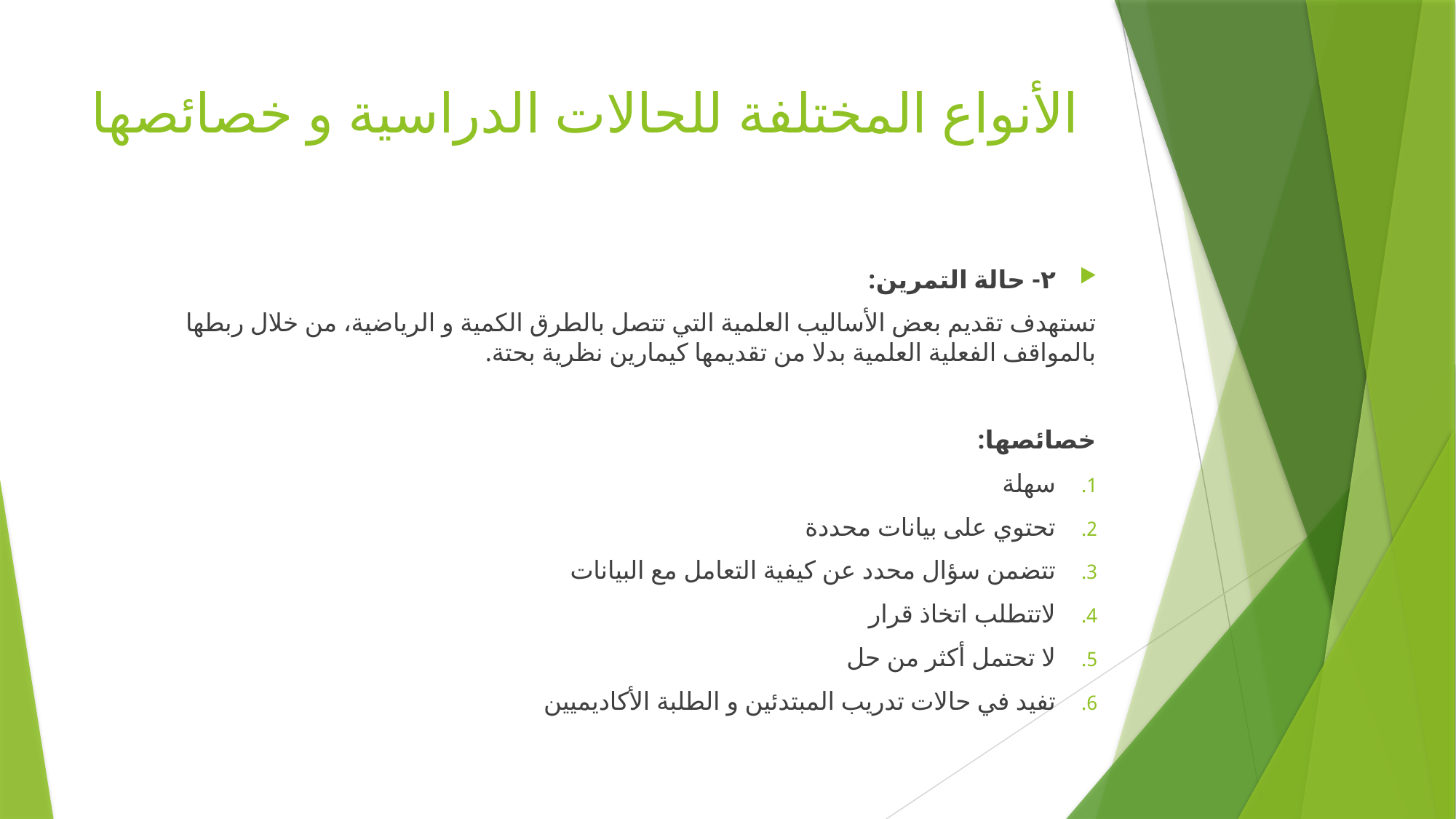

# الأنواع المختلفة للحالات الدراسية و خصائصها
٢- حالة التمرين:
تستهدف تقديم بعض الأساليب العلمية التي تتصل بالطرق الكمية و الرياضية، من خلال ربطها بالمواقف الفعلية العلمية بدلا من تقديمها كيمارين نظرية بحتة.

خصائصها:
سهلة
تحتوي على بيانات محددة
تتضمن سؤال محدد عن كيفية التعامل مع البيانات
لاتتطلب اتخاذ قرار
لا تحتمل أكثر من حل
تفيد في حالات تدريب المبتدئين و الطلبة الأكاديميين